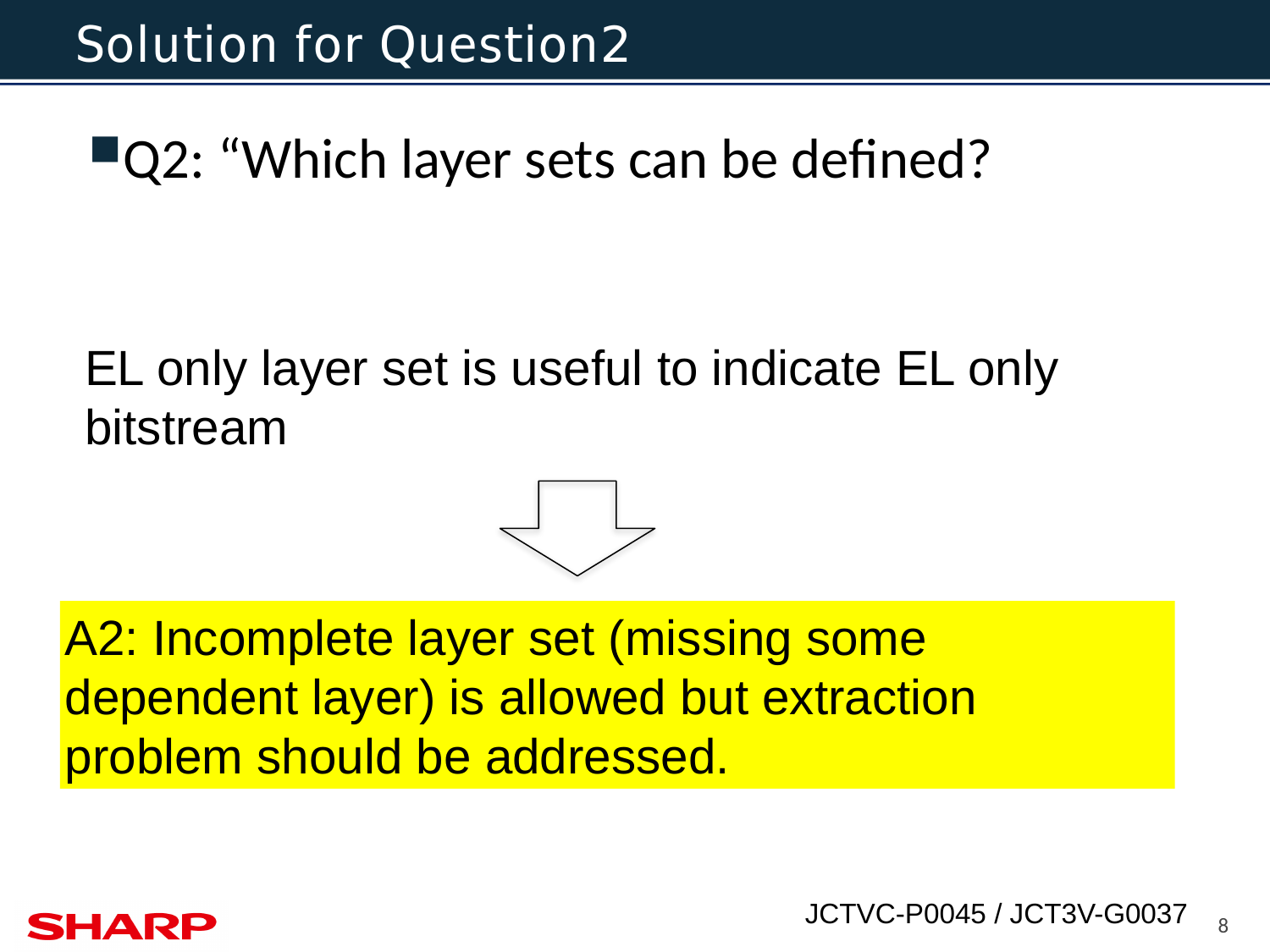

# Solution for Question2
Q2: “Which layer sets can be defined?

EL only layer set is useful to indicate EL only bitstream

A2: Incomplete layer set (missing some dependent layer) is allowed but extraction problem should be addressed.
8